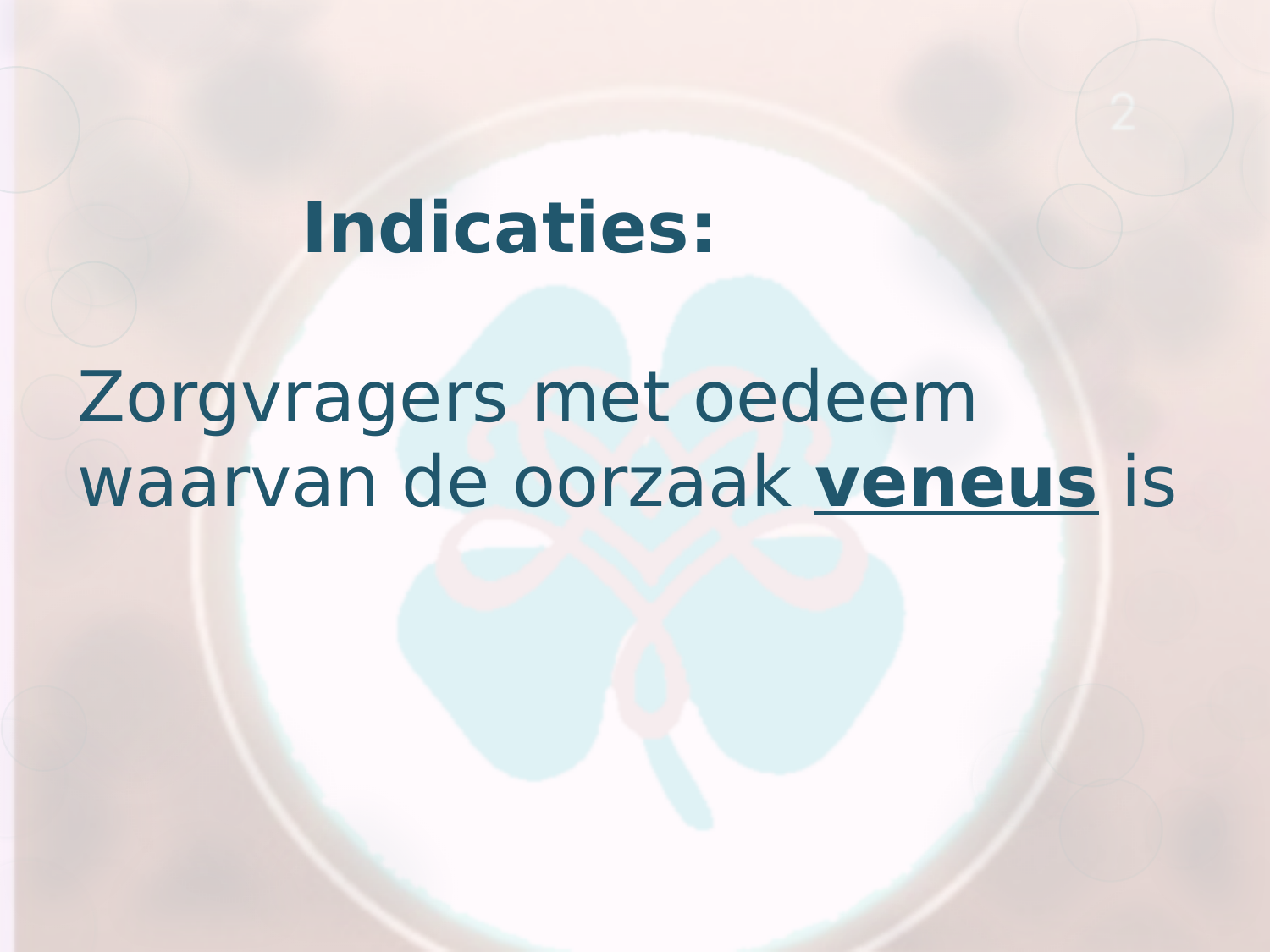

Indicaties:

Zorgvragers met oedeem waarvan de oorzaak veneus is